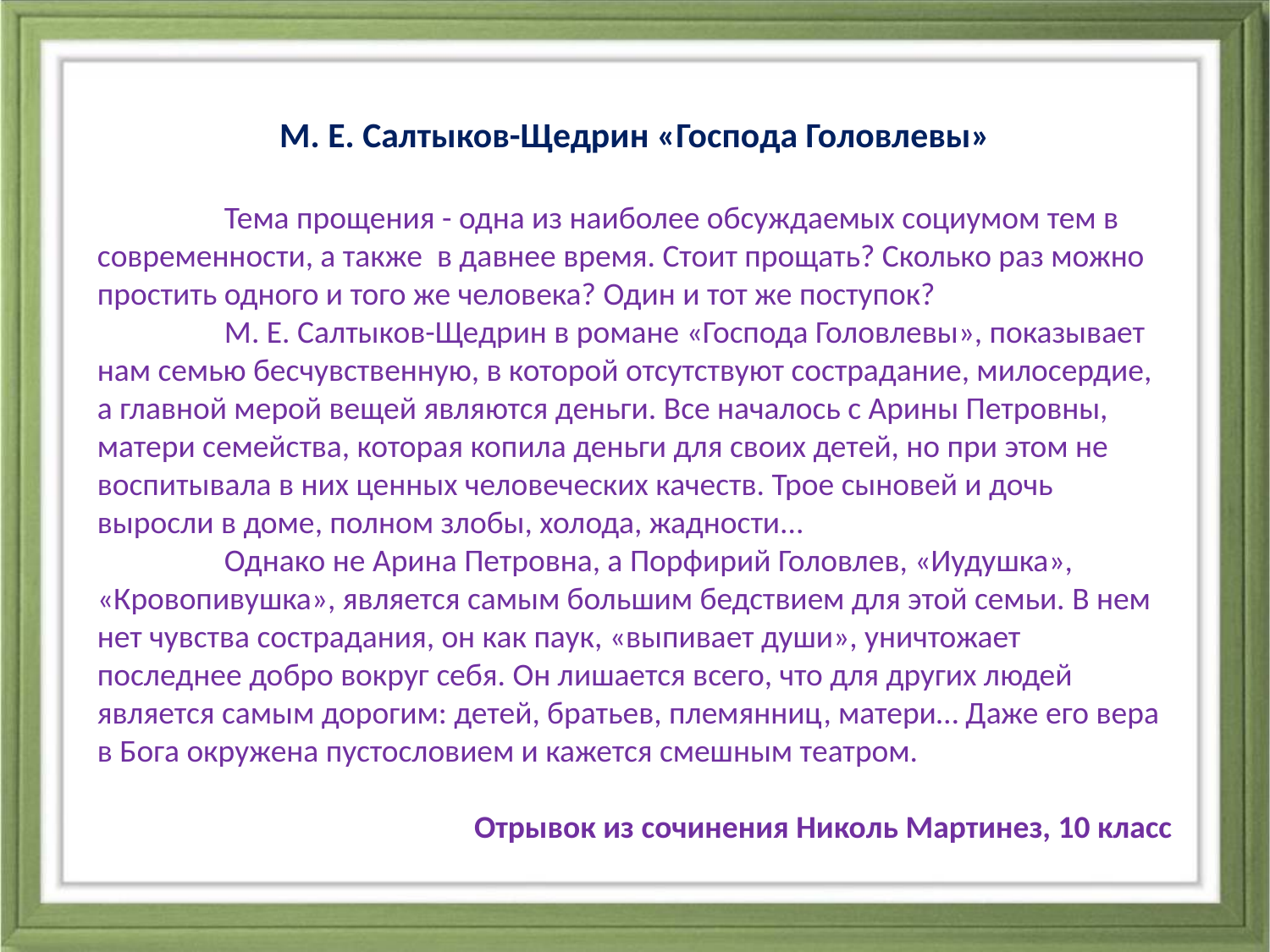

М. Е. Салтыков-Щедрин «Господа Головлевы»

	Тема прощения - одна из наиболее обсуждаемых социумом тем в современности, а также  в давнее время. Стоит прощать? Сколько раз можно простить одного и того же человека? Один и тот же поступок?
	М. Е. Салтыков-Щедрин в романе «Господа Головлевы», показывает нам семью бесчувственную, в которой отсутствуют сострадание, милосердие, а главной мерой вещей являются деньги. Все началось с Арины Петровны, матери семейства, которая копила деньги для своих детей, но при этом не воспитывала в них ценных человеческих качеств. Трое сыновей и дочь выросли в доме, полном злобы, холода, жадности...
	Однако не Арина Петровна, а Порфирий Головлев, «Иудушка», «Кровопивушка», является самым большим бедствием для этой семьи. В нем нет чувства сострадания, он как паук, «выпивает души», уничтожает последнее добро вокруг себя. Он лишается всего, что для других людей является самым дорогим: детей, братьев, племянниц, матери… Даже его вера в Бога окружена пустословием и кажется смешным театром.

Отрывок из сочинения Николь Мартинез, 10 класс